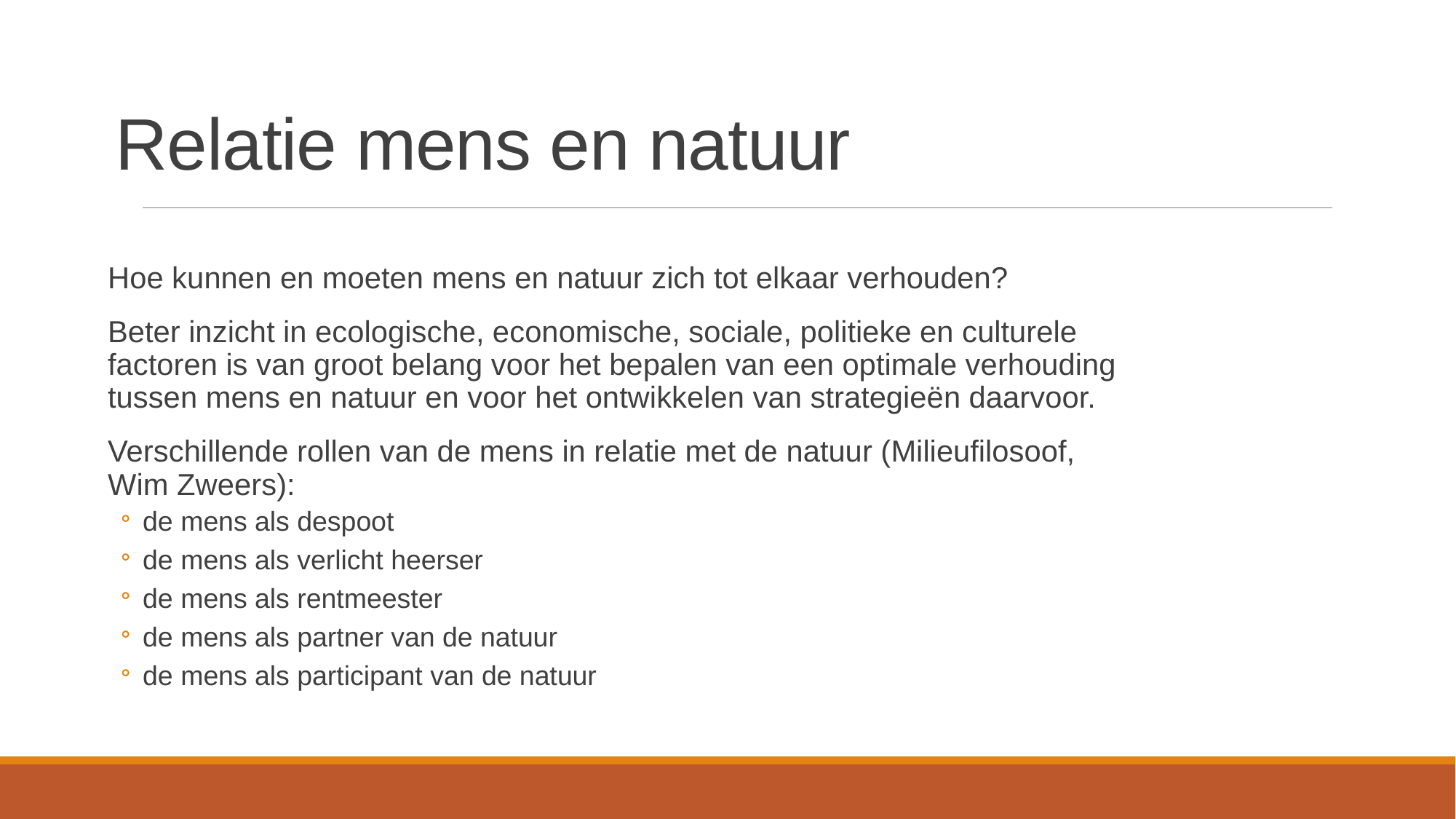

# Relatie mens en natuur
Hoe kunnen en moeten mens en natuur zich tot elkaar verhouden?
Beter inzicht in ecologische, economische, sociale, politieke en culturele factoren is van groot belang voor het bepalen van een optimale verhouding tussen mens en natuur en voor het ontwikkelen van strategieën daarvoor.
Verschillende rollen van de mens in relatie met de natuur (Milieufilosoof, Wim Zweers):
de mens als despoot
de mens als verlicht heerser
de mens als rentmeester
de mens als partner van de natuur
de mens als participant van de natuur